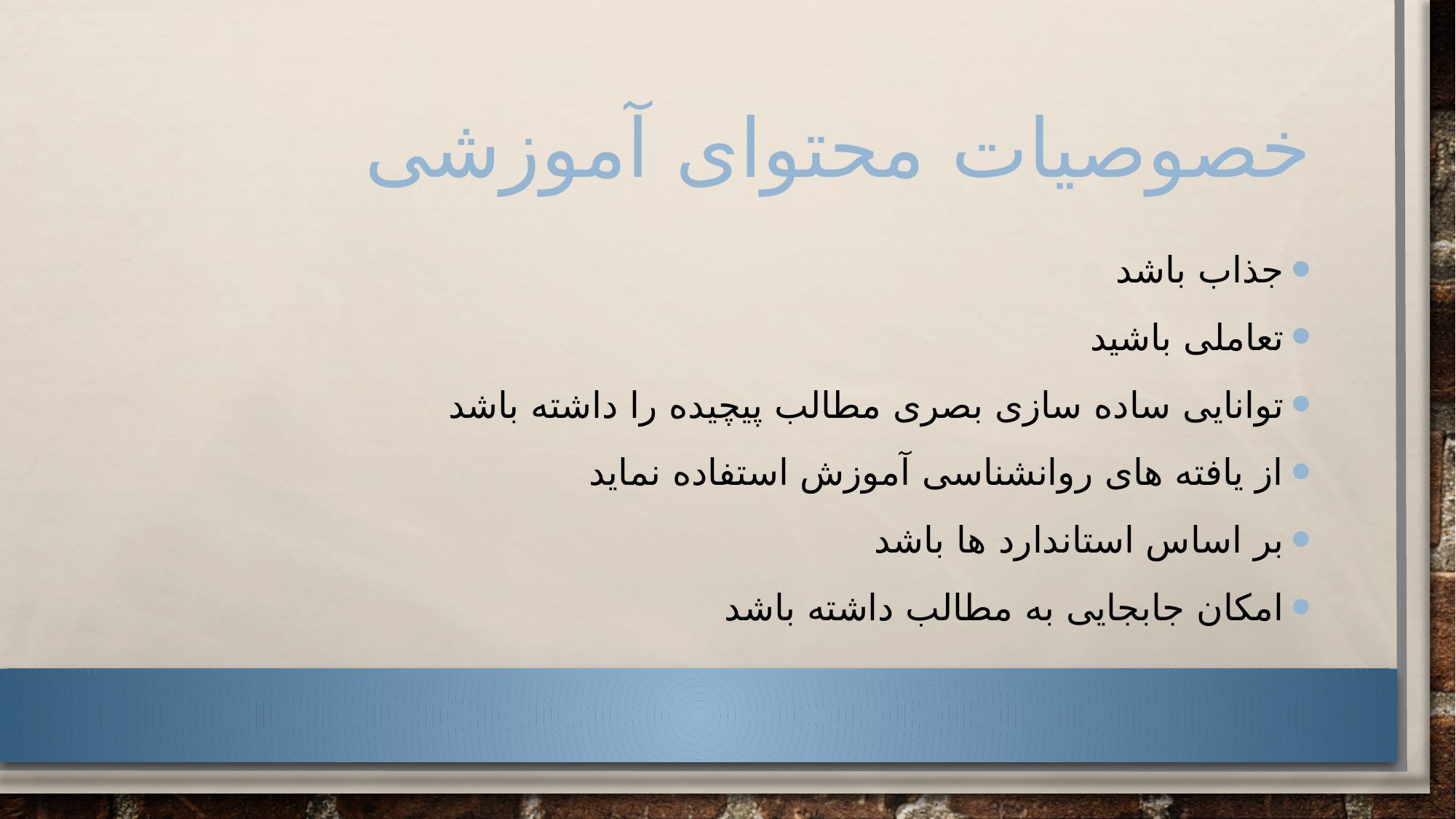

# خصوصیات محتوای آموزشی
جذاب باشد
تعاملی باشید
توانایی ساده سازی بصری مطالب پیچیده را داشته باشد
از یافته های روانشناسی آموزش استفاده نماید
بر اساس استاندارد ها باشد
امکان جابجایی به مطالب داشته باشد